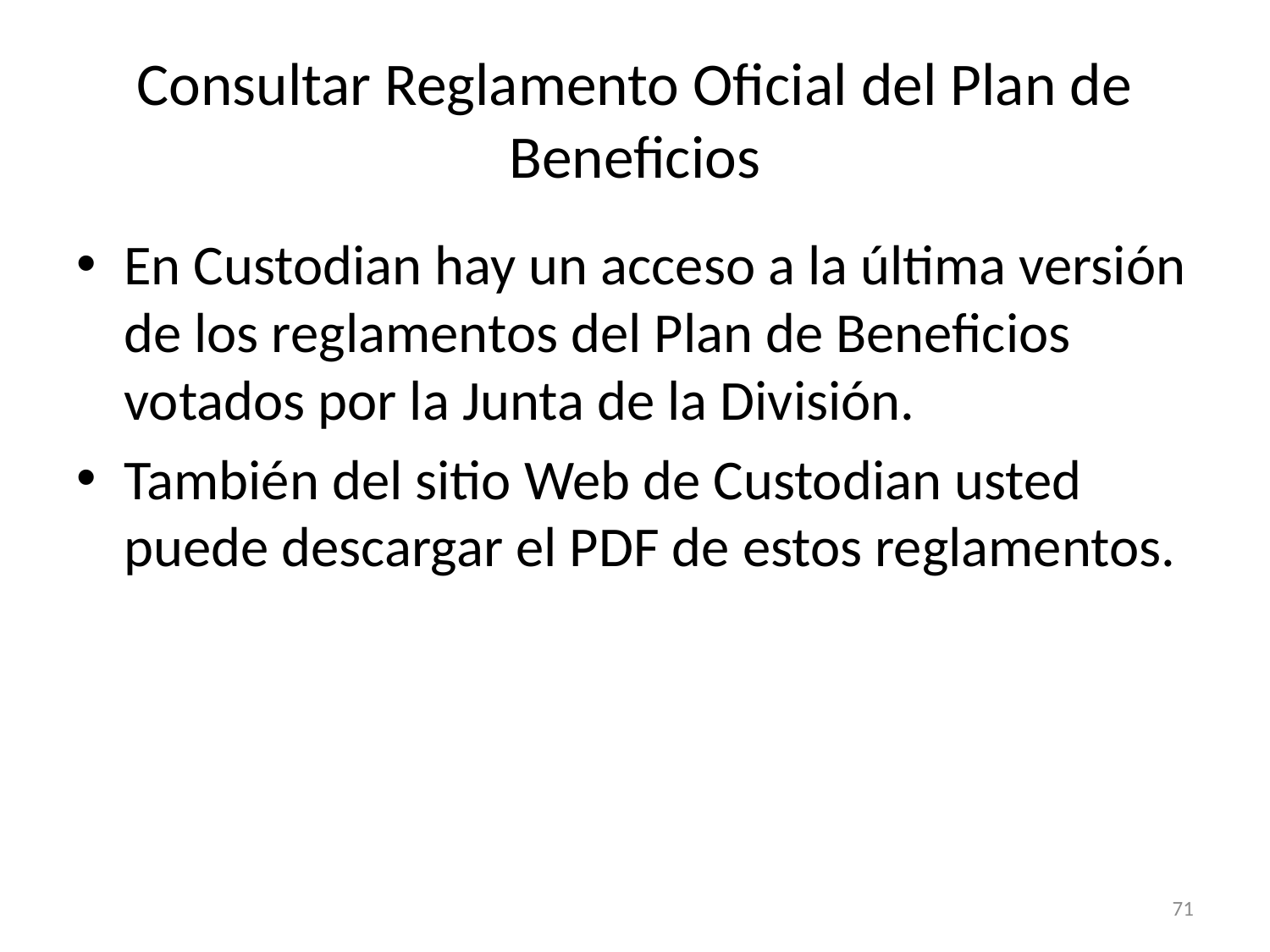

# Consultar Reglamento Oficial del Plan de Beneficios
En Custodian hay un acceso a la última versión de los reglamentos del Plan de Beneficios votados por la Junta de la División.
También del sitio Web de Custodian usted puede descargar el PDF de estos reglamentos.
71